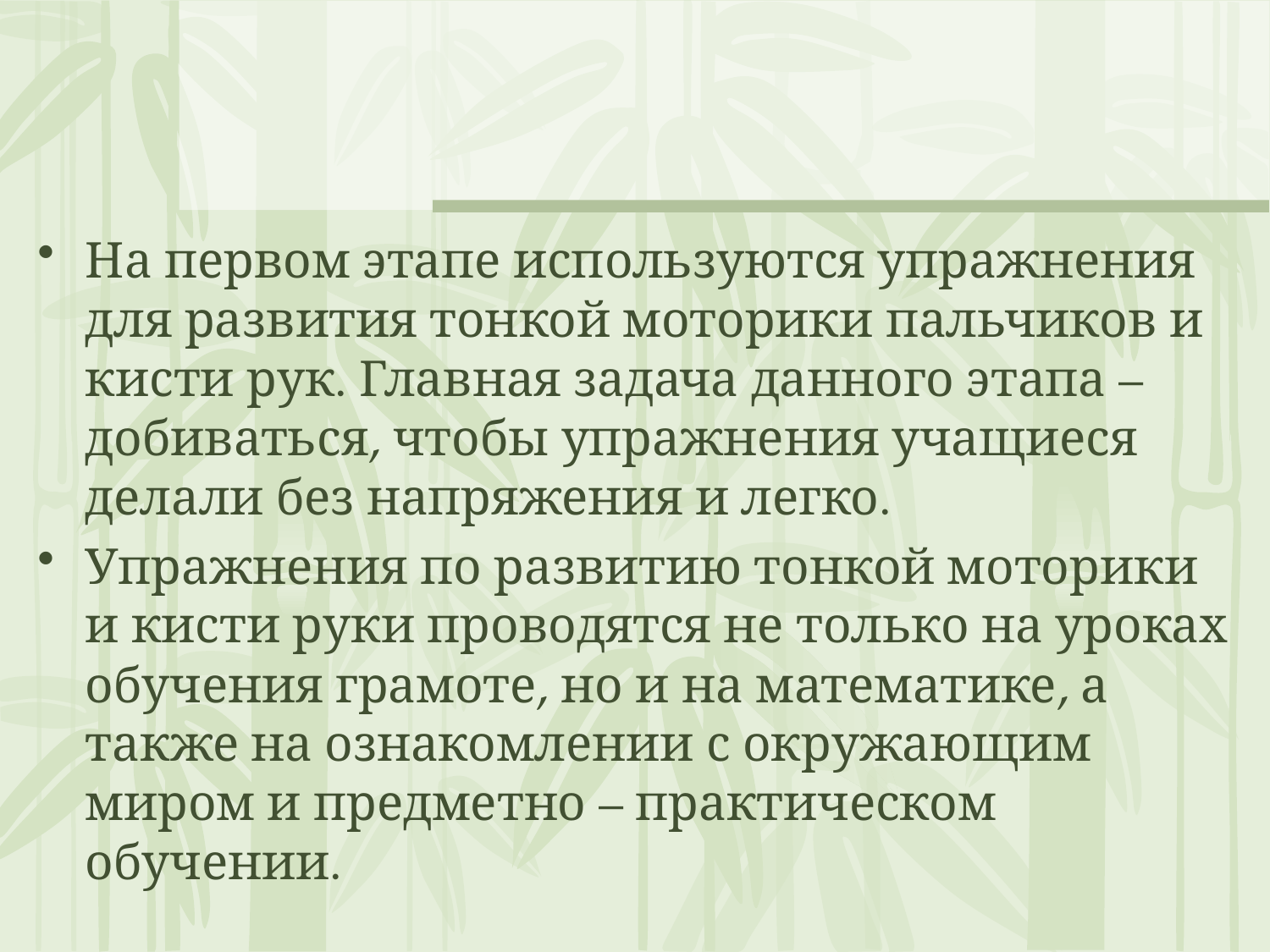

#
На первом этапе используются упражнения для развития тонкой моторики пальчиков и кисти рук. Главная задача данного этапа – добиваться, чтобы упражнения учащиеся делали без напряжения и легко.
Упражнения по развитию тонкой моторики и кисти руки проводятся не только на уроках обучения грамоте, но и на математике, а также на ознакомлении с окружающим миром и предметно – практическом обучении.